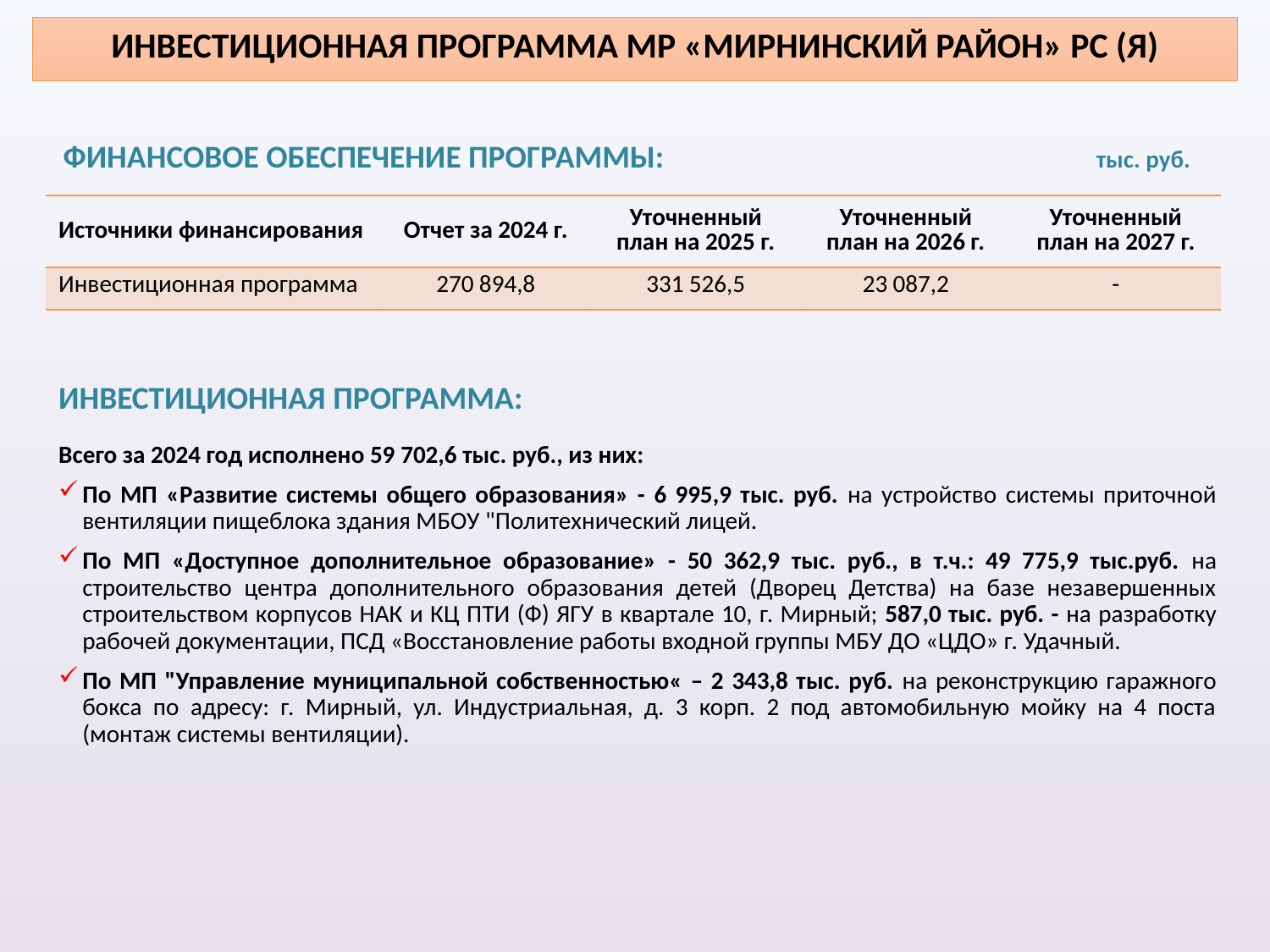

# ИНВЕСТИЦИОННАЯ ПРОГРАММА МР «МИРНИНСКИЙ РАЙОН» РС (Я)
ФИНАНСОВОЕ ОБЕСПЕЧЕНИЕ ПРОГРАММЫ:                                                            тыс. руб.
| Источники финансирования | Отчет за 2024 г. | Уточненный план на 2025 г. | Уточненный план на 2026 г. | Уточненный план на 2027 г. |
| --- | --- | --- | --- | --- |
| Инвестиционная программа | 270 894,8 | 331 526,5 | 23 087,2 | - |
ИНВЕСТИЦИОННАЯ ПРОГРАММА:

Всего за 2024 год исполнено 59 702,6 тыс. руб., из них:
По МП «Развитие системы общего образования» - 6 995,9 тыс. руб. на устройство системы приточной вентиляции пищеблока здания МБОУ "Политехнический лицей.
По МП «Доступное дополнительное образование» - 50 362,9 тыс. руб., в т.ч.: 49 775,9 тыс.руб. на строительство центра дополнительного образования детей (Дворец Детства) на базе незавершенных строительством корпусов НАК и КЦ ПТИ (Ф) ЯГУ в квартале 10, г. Мирный; 587,0 тыс. руб. - на разработку рабочей документации, ПСД «Восстановление работы входной группы МБУ ДО «ЦДО» г. Удачный.
По МП "Управление муниципальной собственностью« – 2 343,8 тыс. руб. на реконструкцию гаражного бокса по адресу: г. Мирный, ул. Индустриальная, д. 3 корп. 2 под автомобильную мойку на 4 поста (монтаж системы вентиляции).